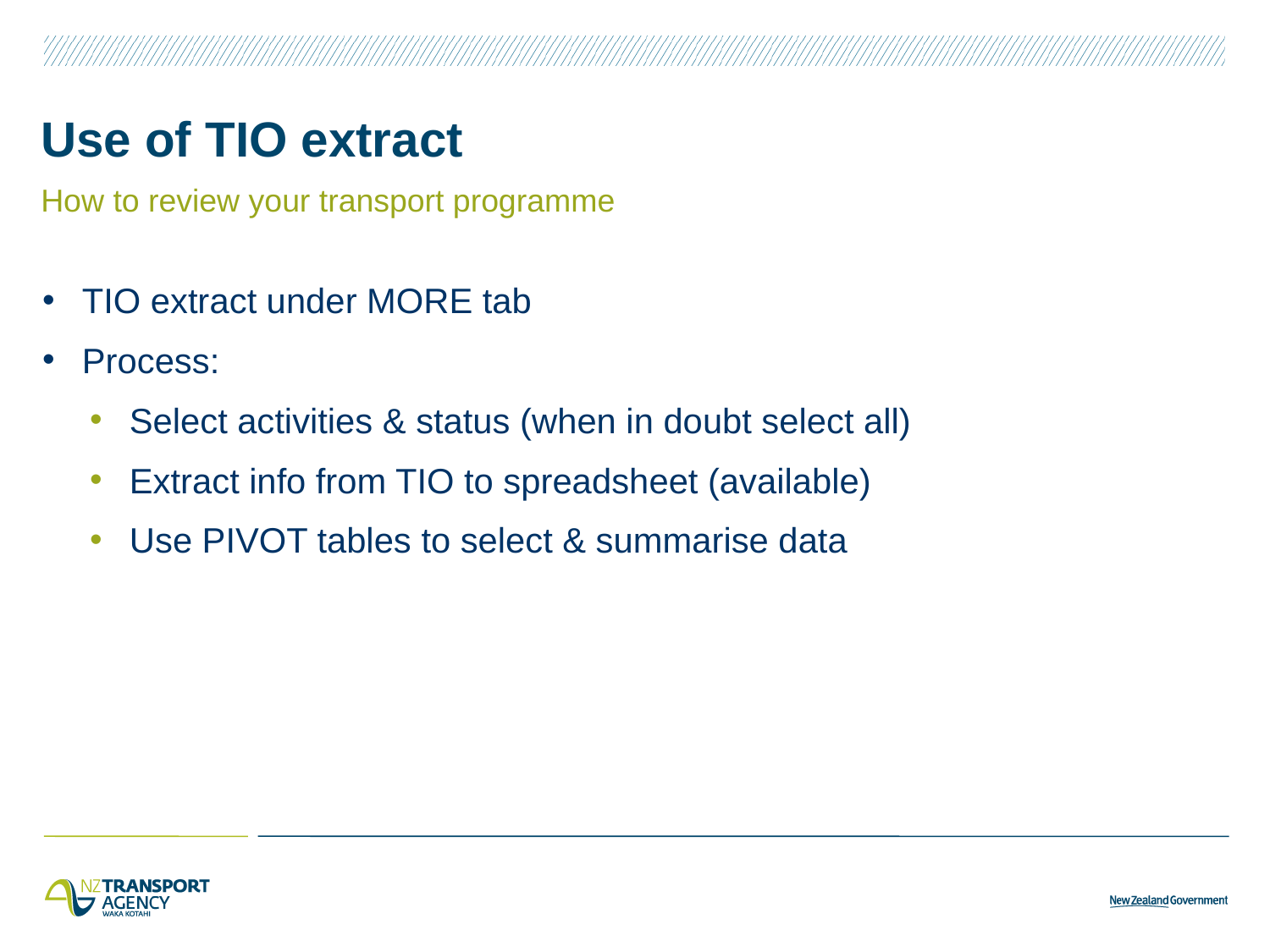

# Use of TIO extract
How to review your transport programme
TIO extract under MORE tab
Process:
Select activities & status (when in doubt select all)
Extract info from TIO to spreadsheet (available)
Use PIVOT tables to select & summarise data